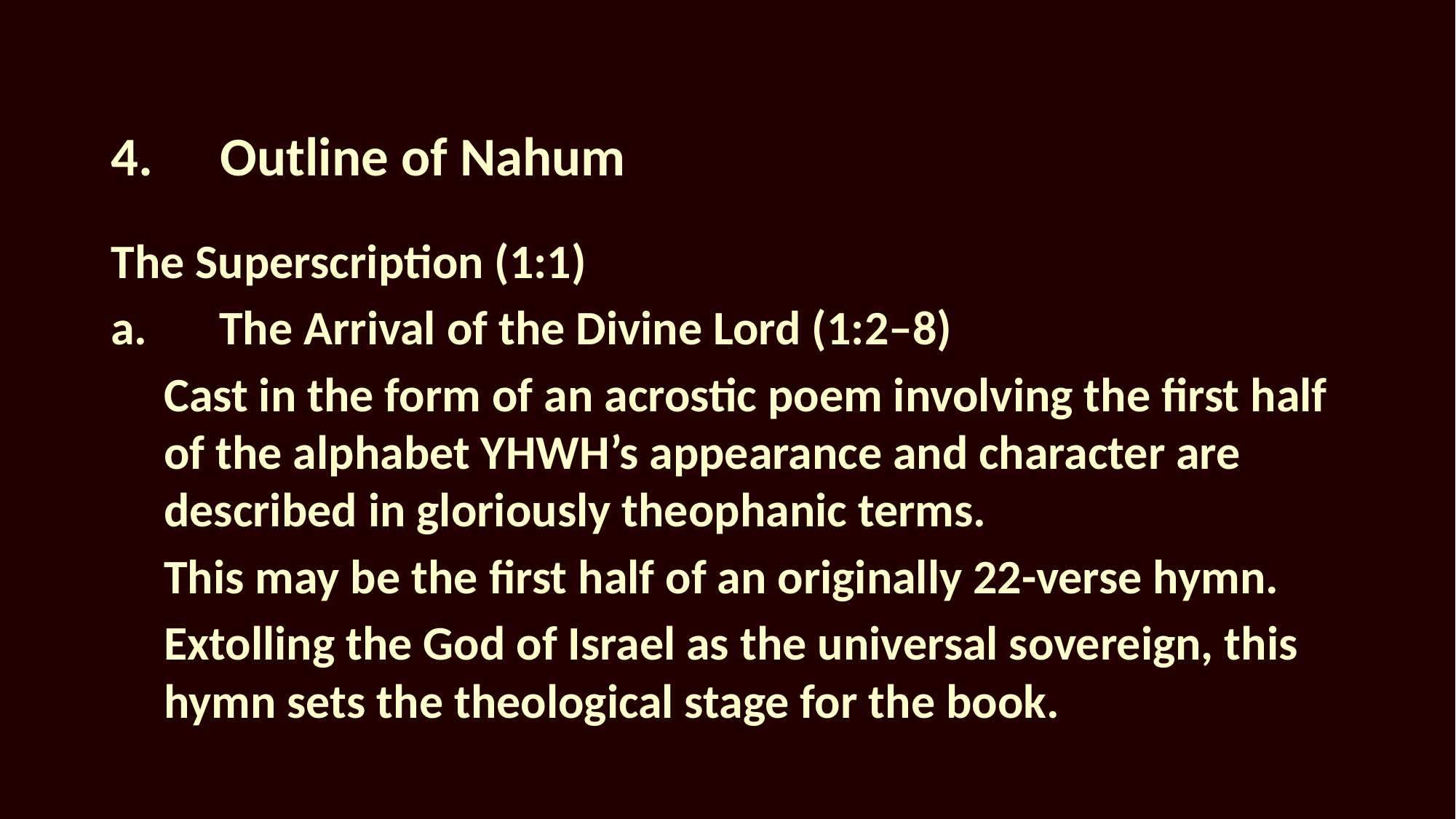

# 4.	Outline of Nahum
The Superscription (1:1)
a.	The Arrival of the Divine Lord (1:2–8)
Cast in the form of an acrostic poem involving the first half of the alphabet YHWH’s appearance and character are described in gloriously theophanic terms.
This may be the first half of an originally 22-verse hymn.
Extolling the God of Israel as the universal sovereign, this hymn sets the theological stage for the book.